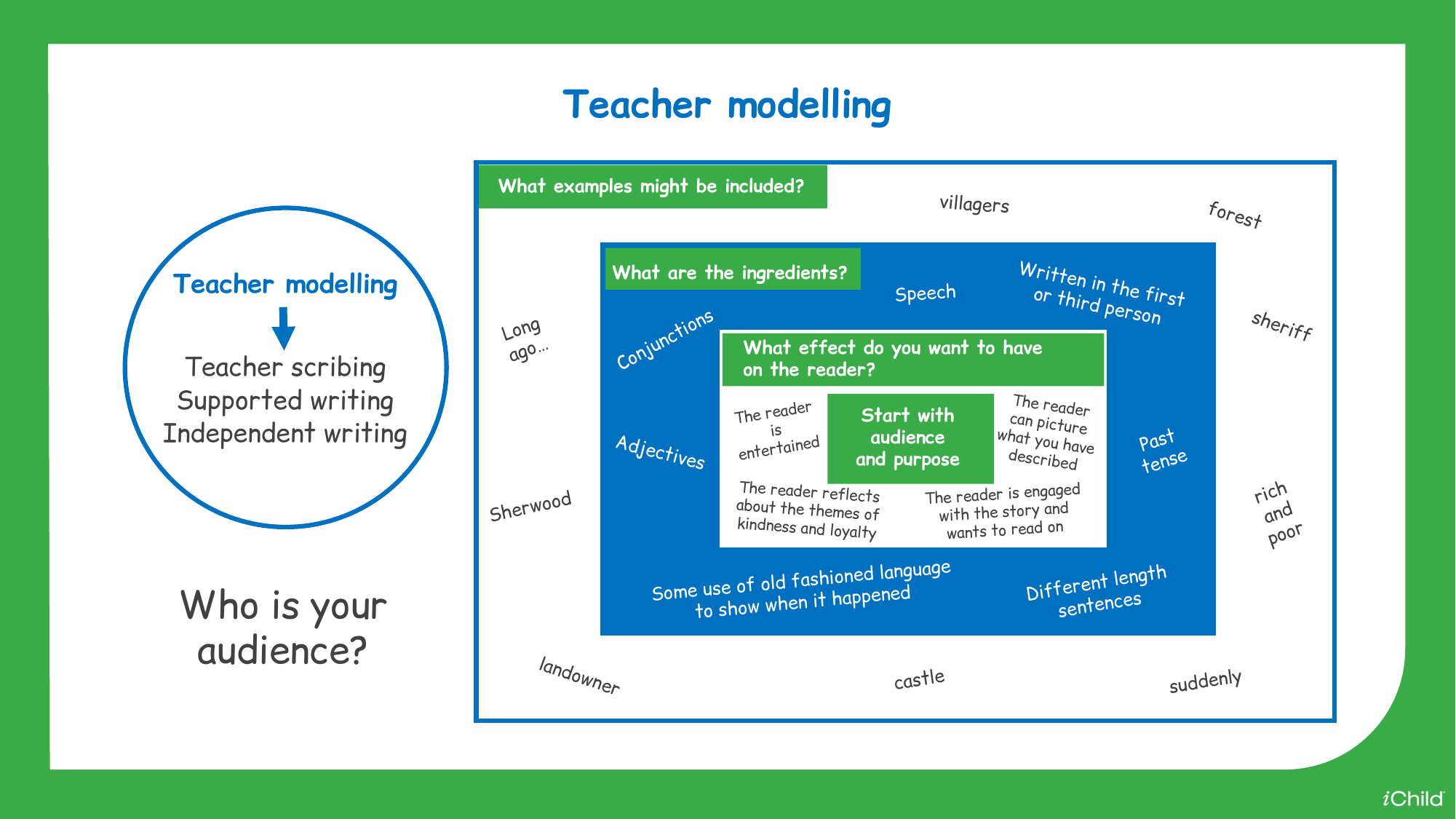

Teacher modelling

What examples might be included?
villagers
forest
sheriff
Long
ago…
rich
and
poor
Sherwood
landowner
castle
suddenly

Teacher modelling
Teacher scribing
Supported writing
Independent writing

What are the ingredients?
Written in the first or third person
Speech
Conjunctions
Past
tense
Adjectives
Some use of old fashioned language to show when it happened
Different length sentences

What effect do you want to have on the reader?

The reader can picture what you have described
The reader is entertained
The reader reflects about the themes of kindness and loyalty
The reader is engaged with the story and wants to read on

Start with audience and purpose
Who is your
audience?